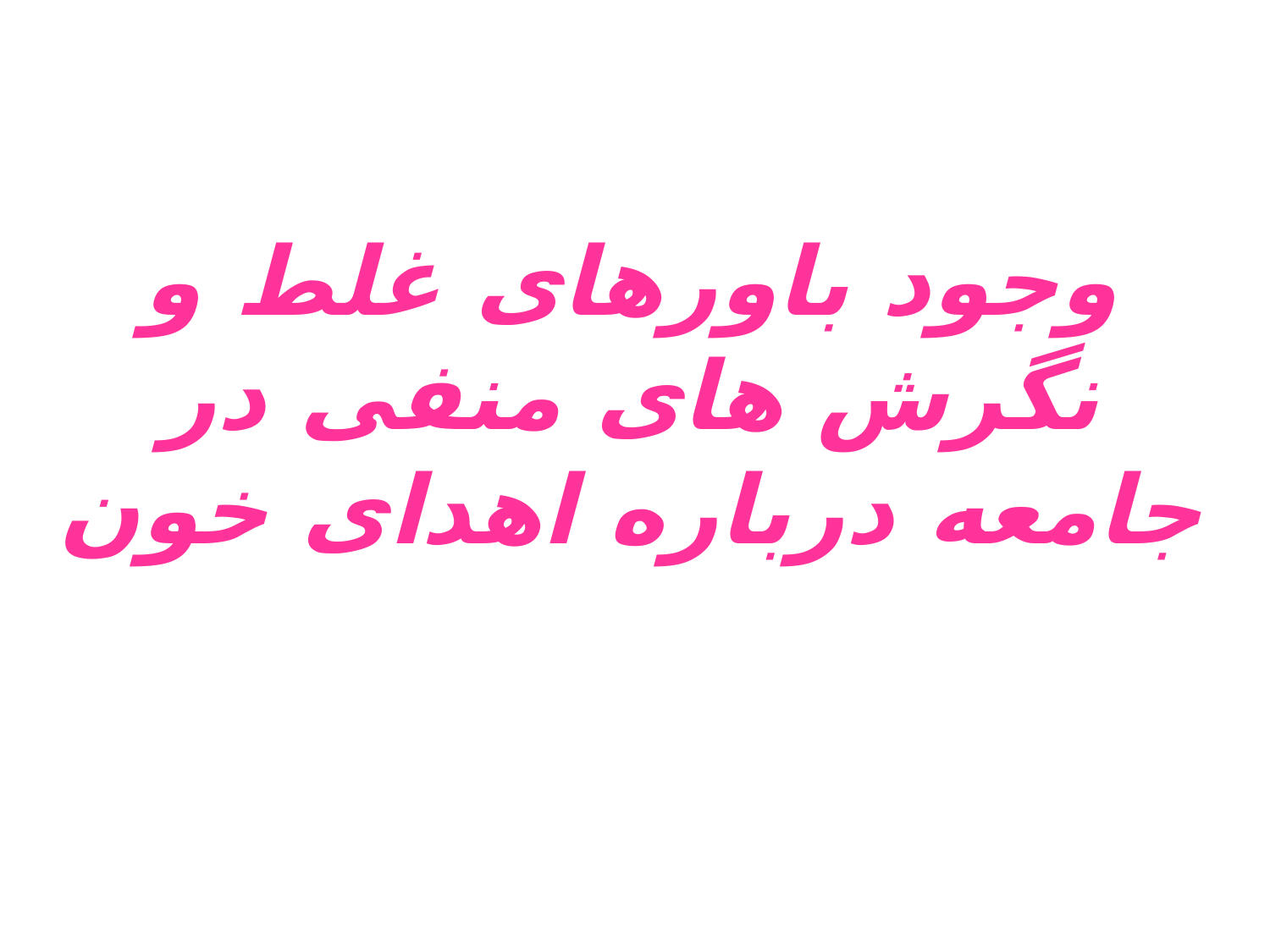

# وجود باورهای غلط و نگرش های منفی در جامعه درباره اهدای خون